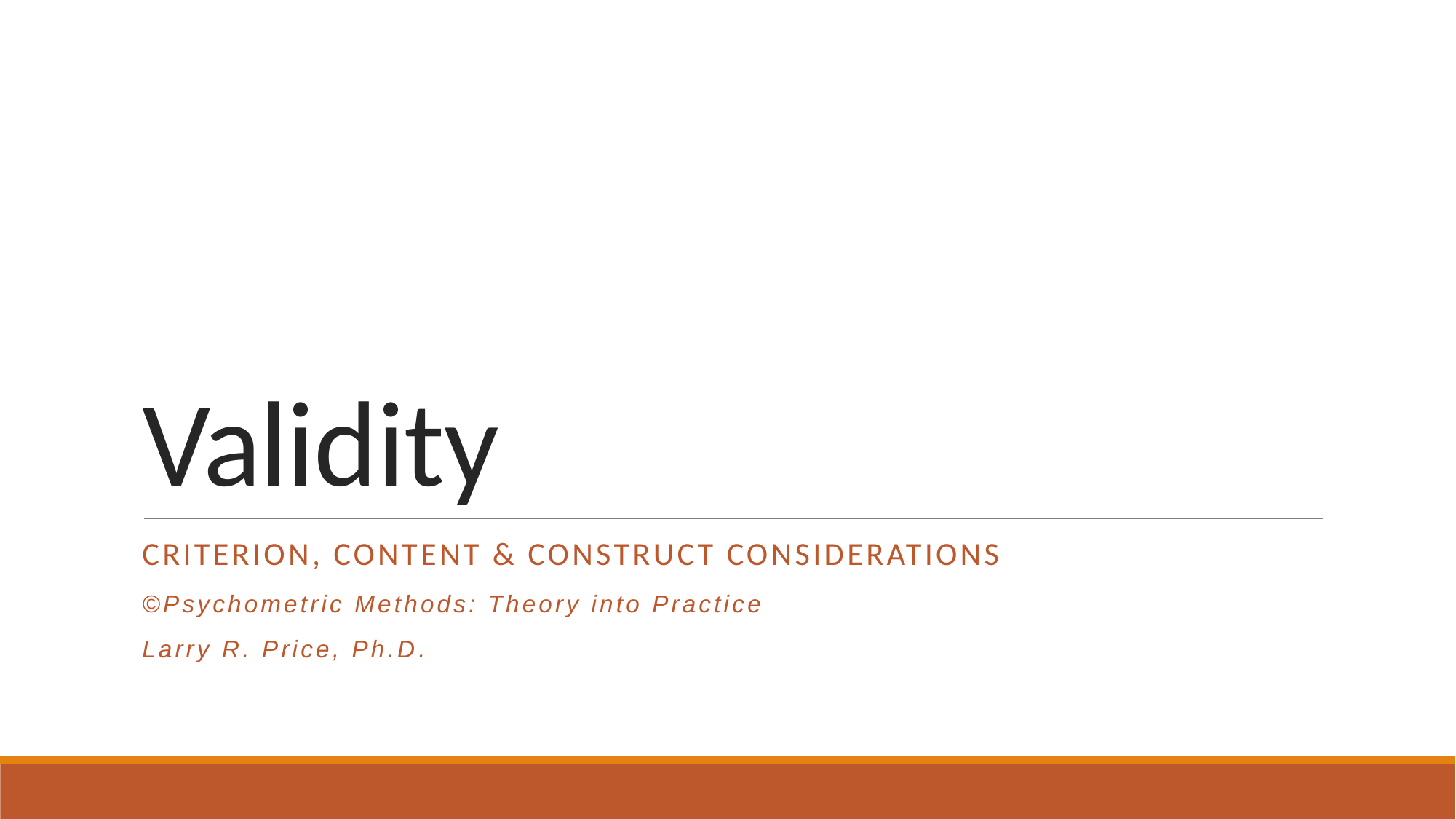

# Validity
Criterion, content & construct considerations
©Psychometric Methods: Theory into Practice
Larry R. Price, Ph.D.